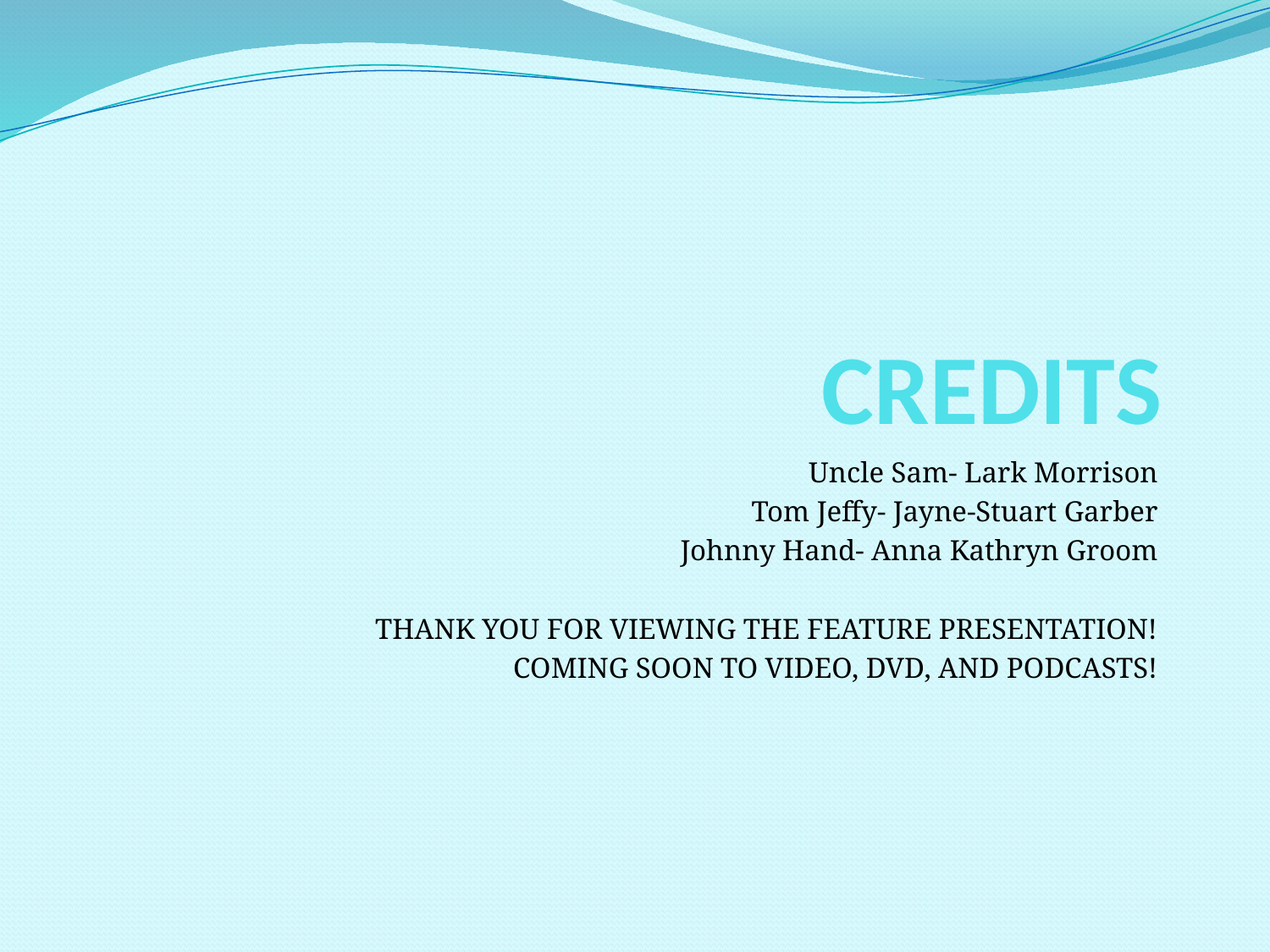

# CREDITS
Uncle Sam- Lark Morrison
Tom Jeffy- Jayne-Stuart Garber
Johnny Hand- Anna Kathryn Groom

THANK YOU FOR VIEWING THE FEATURE PRESENTATION!
COMING SOON TO VIDEO, DVD, AND PODCASTS!